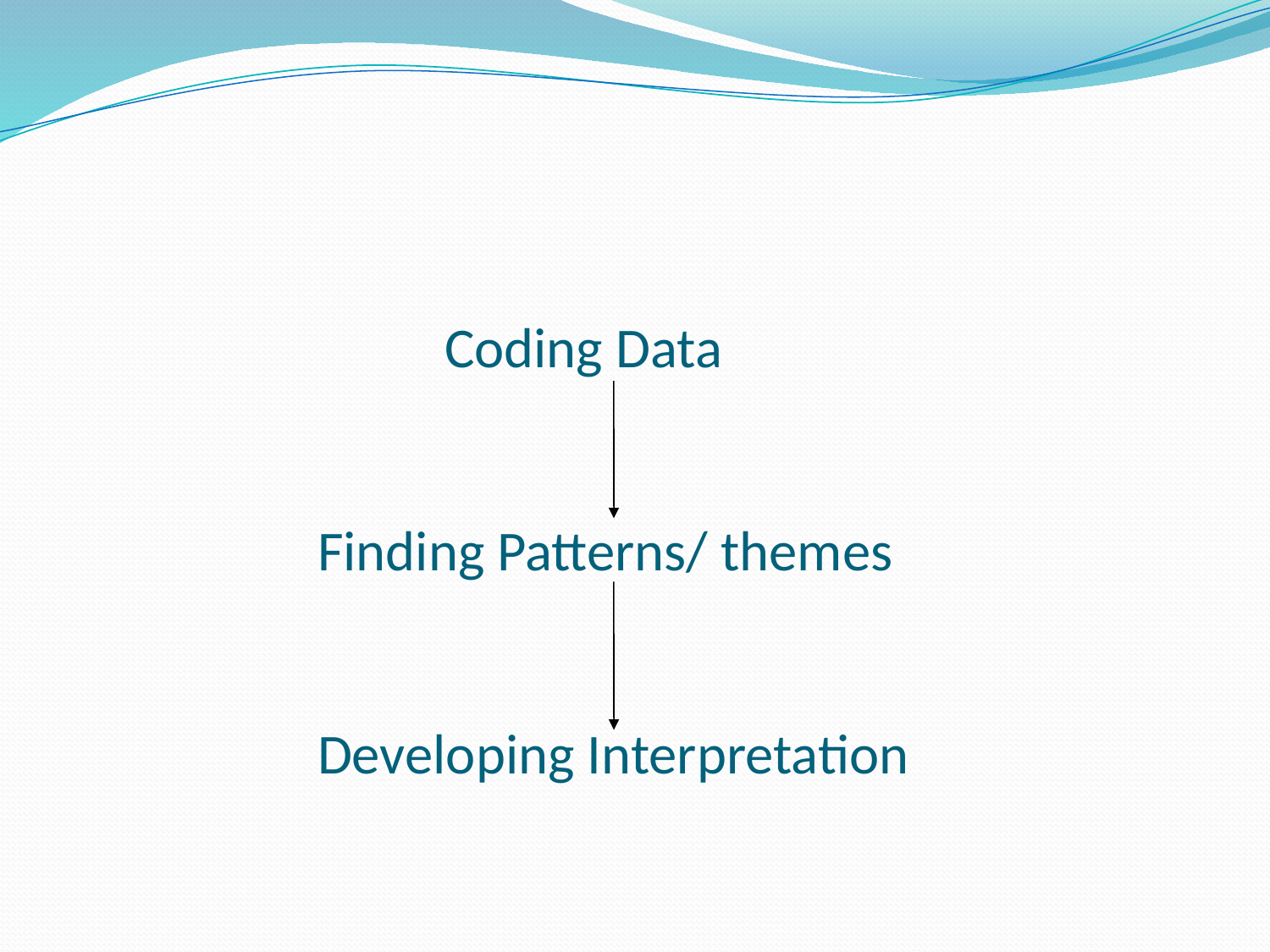

# Coding Data Finding Patterns/ themes Developing Interpretation